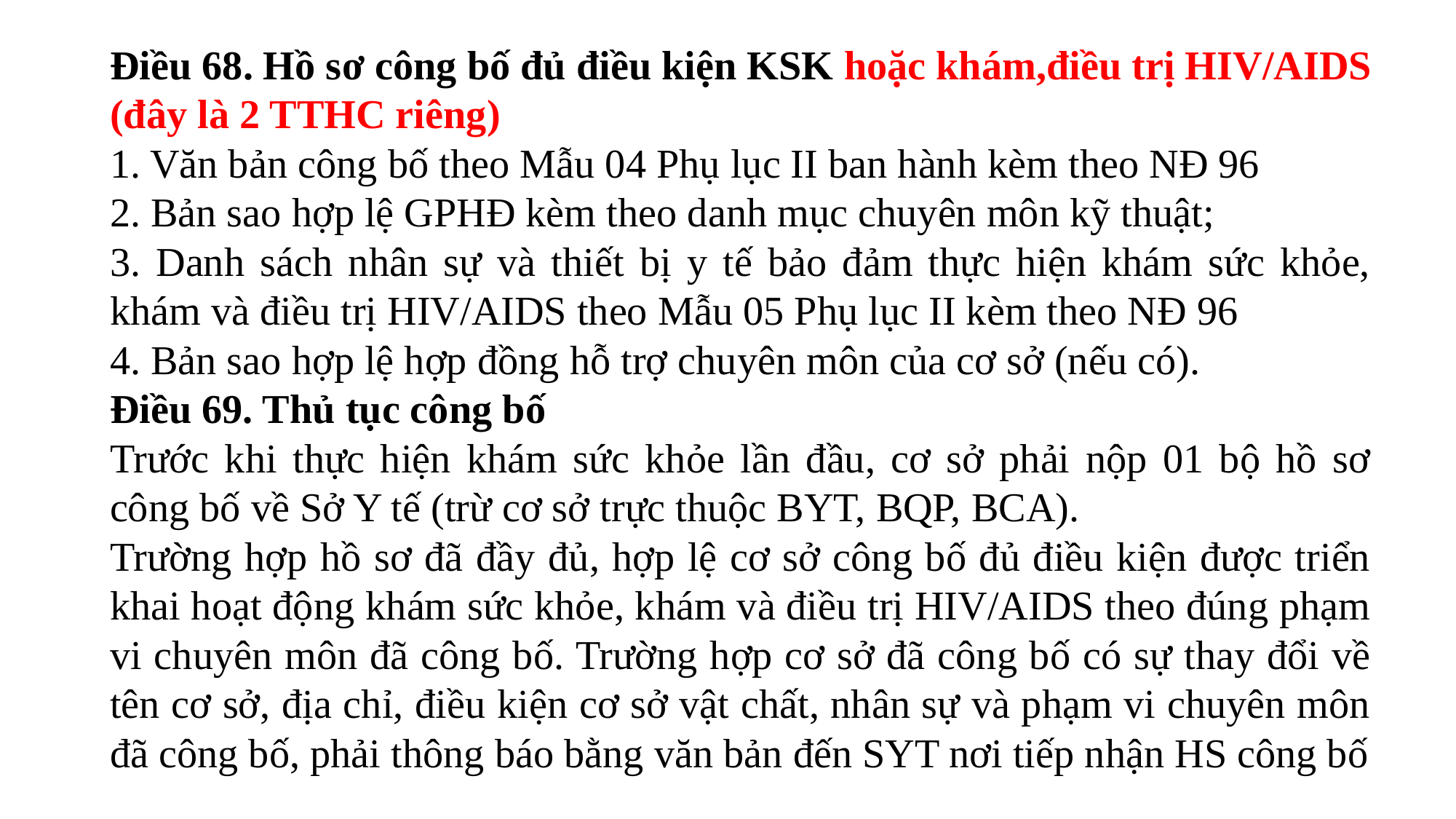

Điều 68. Hồ sơ công bố đủ điều kiện KSK hoặc khám,điều trị HIV/AIDS (đây là 2 TTHC riêng)
1. Văn bản công bố theo Mẫu 04 Phụ lục II ban hành kèm theo NĐ 96
2. Bản sao hợp lệ GPHĐ kèm theo danh mục chuyên môn kỹ thuật;
3. Danh sách nhân sự và thiết bị y tế bảo đảm thực hiện khám sức khỏe, khám và điều trị HIV/AIDS theo Mẫu 05 Phụ lục II kèm theo NĐ 96
4. Bản sao hợp lệ hợp đồng hỗ trợ chuyên môn của cơ sở (nếu có).
Điều 69. Thủ tục công bố
Trước khi thực hiện khám sức khỏe lần đầu, cơ sở phải nộp 01 bộ hồ sơ công bố về Sở Y tế (trừ cơ sở trực thuộc BYT, BQP, BCA).
Trường hợp hồ sơ đã đầy đủ, hợp lệ cơ sở công bố đủ điều kiện được triển khai hoạt động khám sức khỏe, khám và điều trị HIV/AIDS theo đúng phạm vi chuyên môn đã công bố. Trường hợp cơ sở đã công bố có sự thay đổi về tên cơ sở, địa chỉ, điều kiện cơ sở vật chất, nhân sự và phạm vi chuyên môn đã công bố, phải thông báo bằng văn bản đến SYT nơi tiếp nhận HS công bố